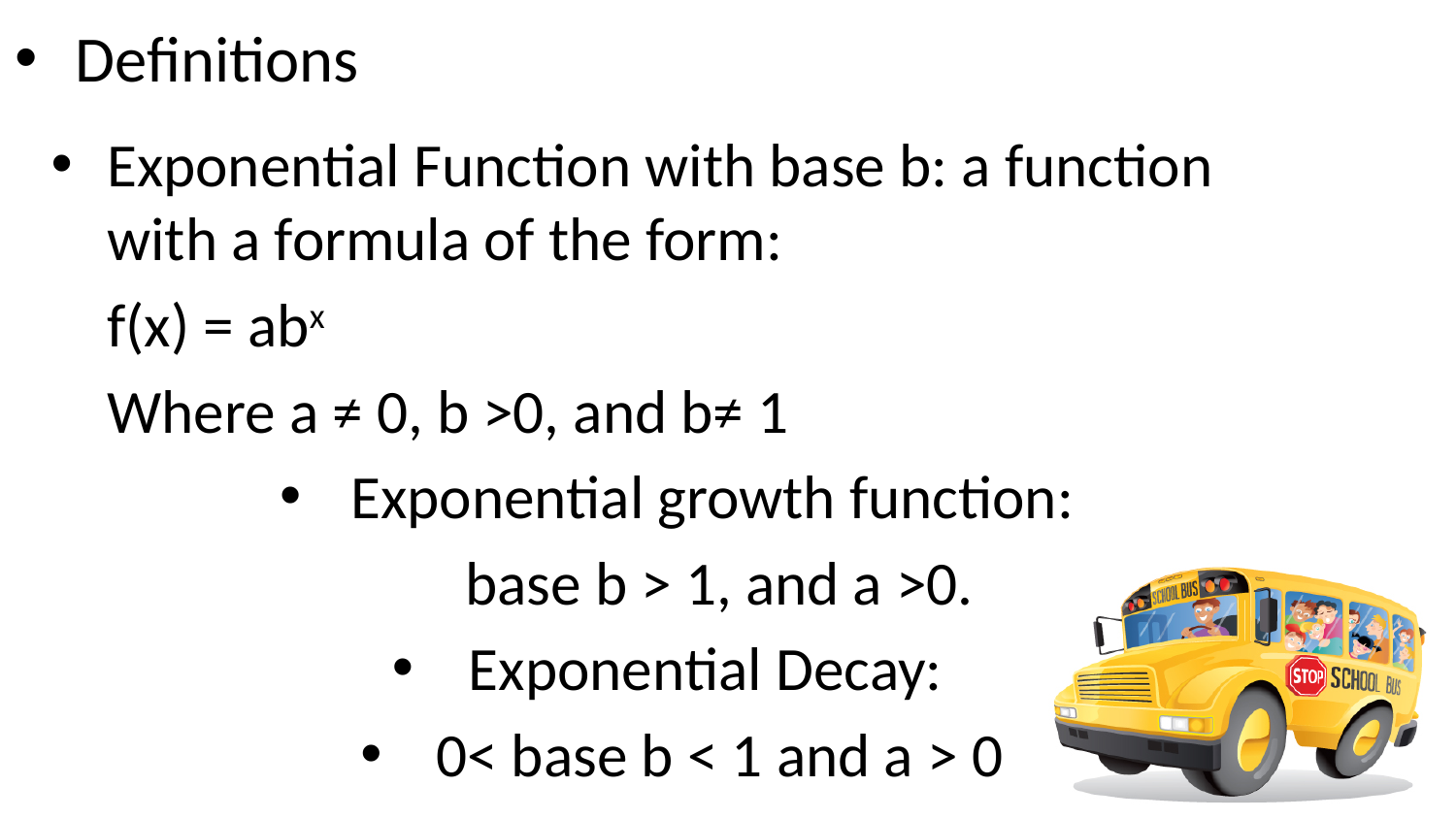

Definitions
Exponential Function with base b: a function with a formula of the form:
				f(x) = abx
		Where a ≠ 0, b >0, and b≠ 1
Exponential growth function:
		base b > 1, and a >0.
Exponential Decay:
0< base b < 1 and a > 0